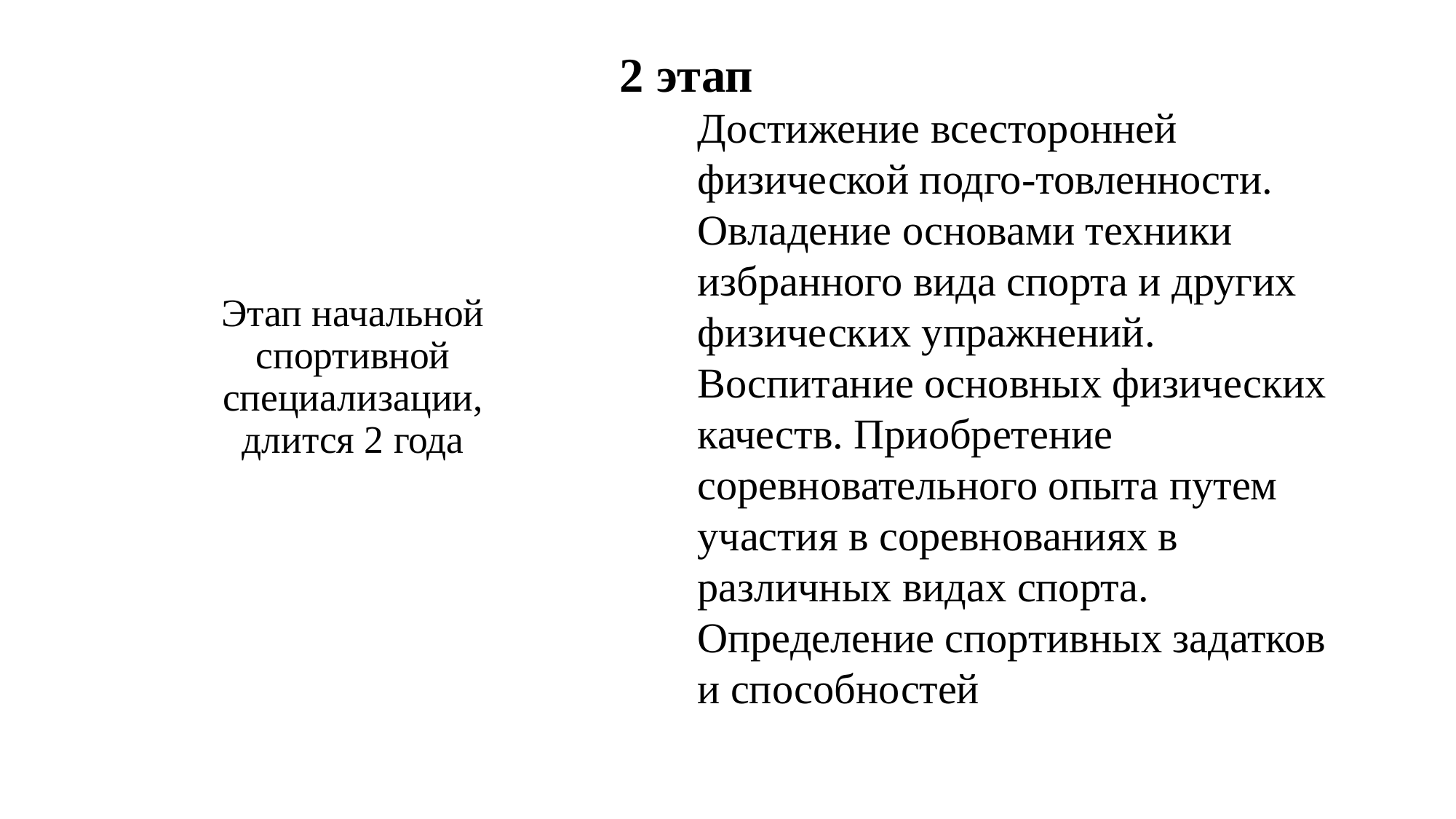

# 2 этап
Достижение всесторонней физической подго-товленности. Овладение основами техники избранного вида спорта и других физических упражнений. Воспитание основных физических качеств. Приобретение соревновательного опыта путем участия в соревнованиях в различных видах спорта. Определение спортивных задатков и способностей
Этап начальной спортивной специализации, длится 2 года